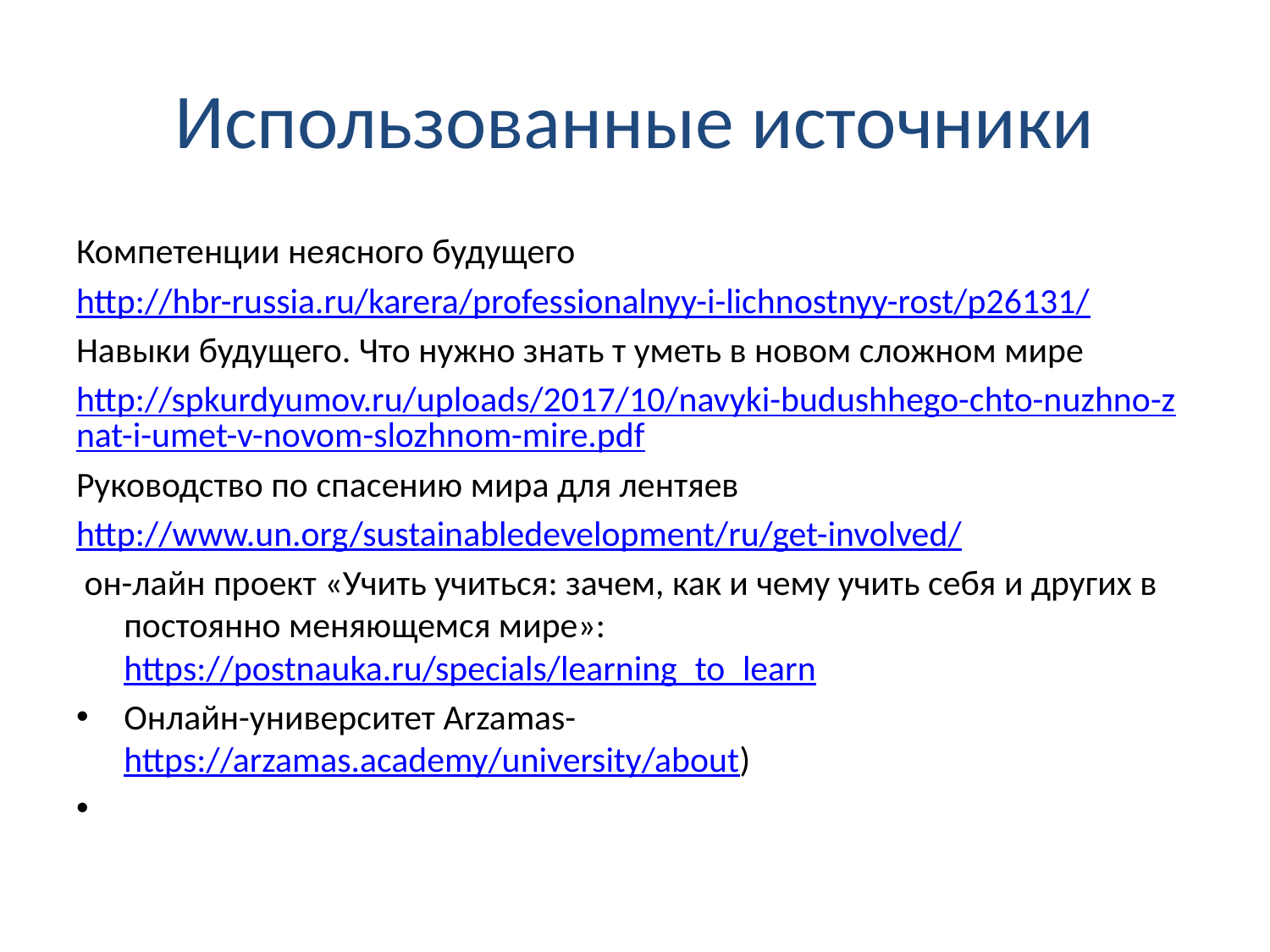

# Использованные источники
Компетенции неясного будущего
http://hbr-russia.ru/karera/professionalnyy-i-lichnostnyy-rost/p26131/
Навыки будущего. Что нужно знать т уметь в новом сложном мире
http://spkurdyumov.ru/uploads/2017/10/navyki-budushhego-chto-nuzhno-znat-i-umet-v-novom-slozhnom-mire.pdf
Руководство по спасению мира для лентяев
http://www.un.org/sustainabledevelopment/ru/get-involved/
 он-лайн проект «Учить учиться: зачем, как и чему учить себя и других в постоянно меняющемся мире»: https://postnauka.ru/specials/learning_to_learn
Онлайн-университет Arzamas- https://arzamas.academy/university/about)